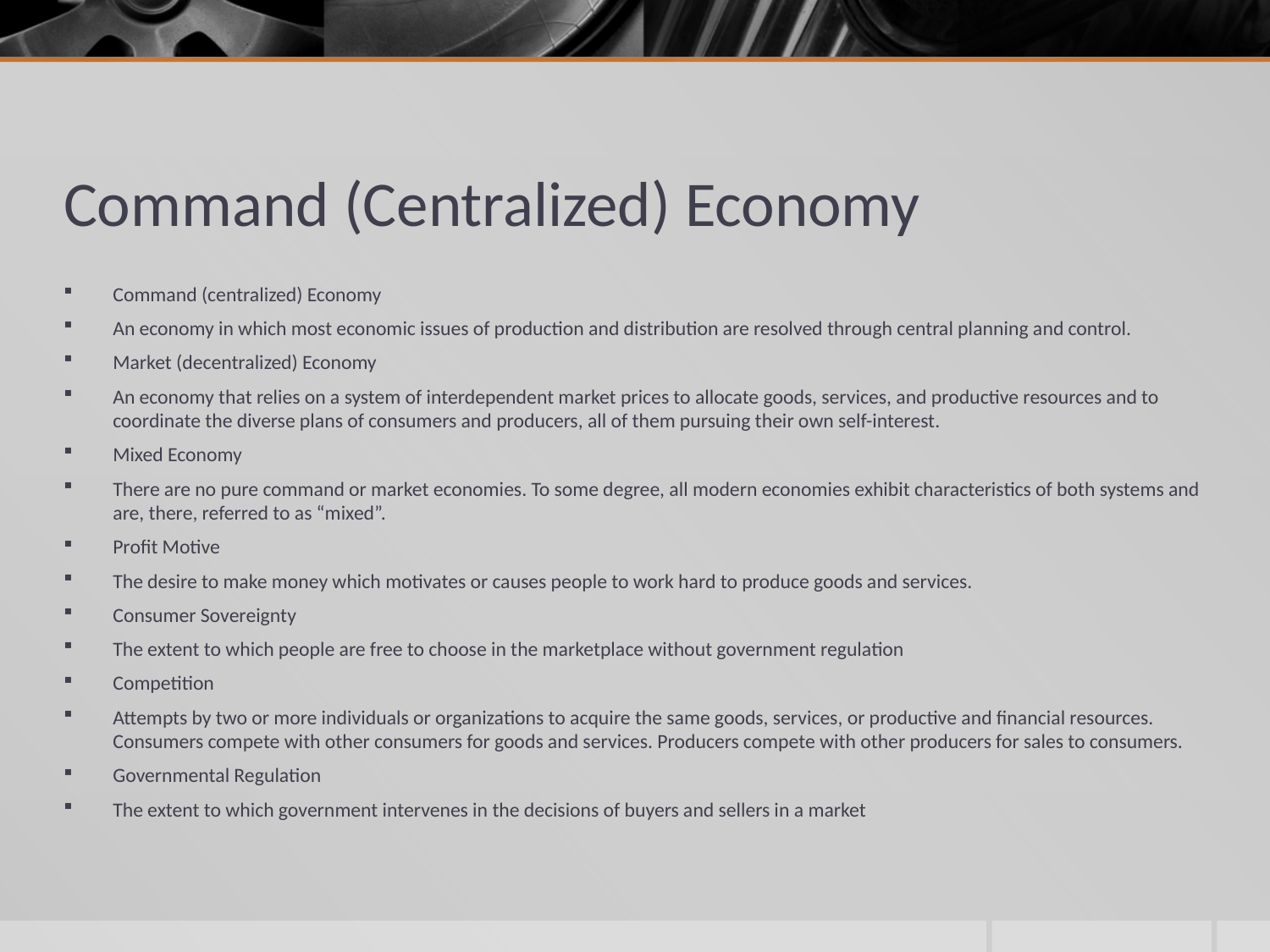

# Command (Centralized) Economy
Command (centralized) Economy
An economy in which most economic issues of production and distribution are resolved through central planning and control.
Market (decentralized) Economy
An economy that relies on a system of interdependent market prices to allocate goods, services, and productive resources and to coordinate the diverse plans of consumers and producers, all of them pursuing their own self-interest.
Mixed Economy
There are no pure command or market economies. To some degree, all modern economies exhibit characteristics of both systems and are, there, referred to as “mixed”.
Profit Motive
The desire to make money which motivates or causes people to work hard to produce goods and services.
Consumer Sovereignty
The extent to which people are free to choose in the marketplace without government regulation
Competition
Attempts by two or more individuals or organizations to acquire the same goods, services, or productive and financial resources. Consumers compete with other consumers for goods and services. Producers compete with other producers for sales to consumers.
Governmental Regulation
The extent to which government intervenes in the decisions of buyers and sellers in a market